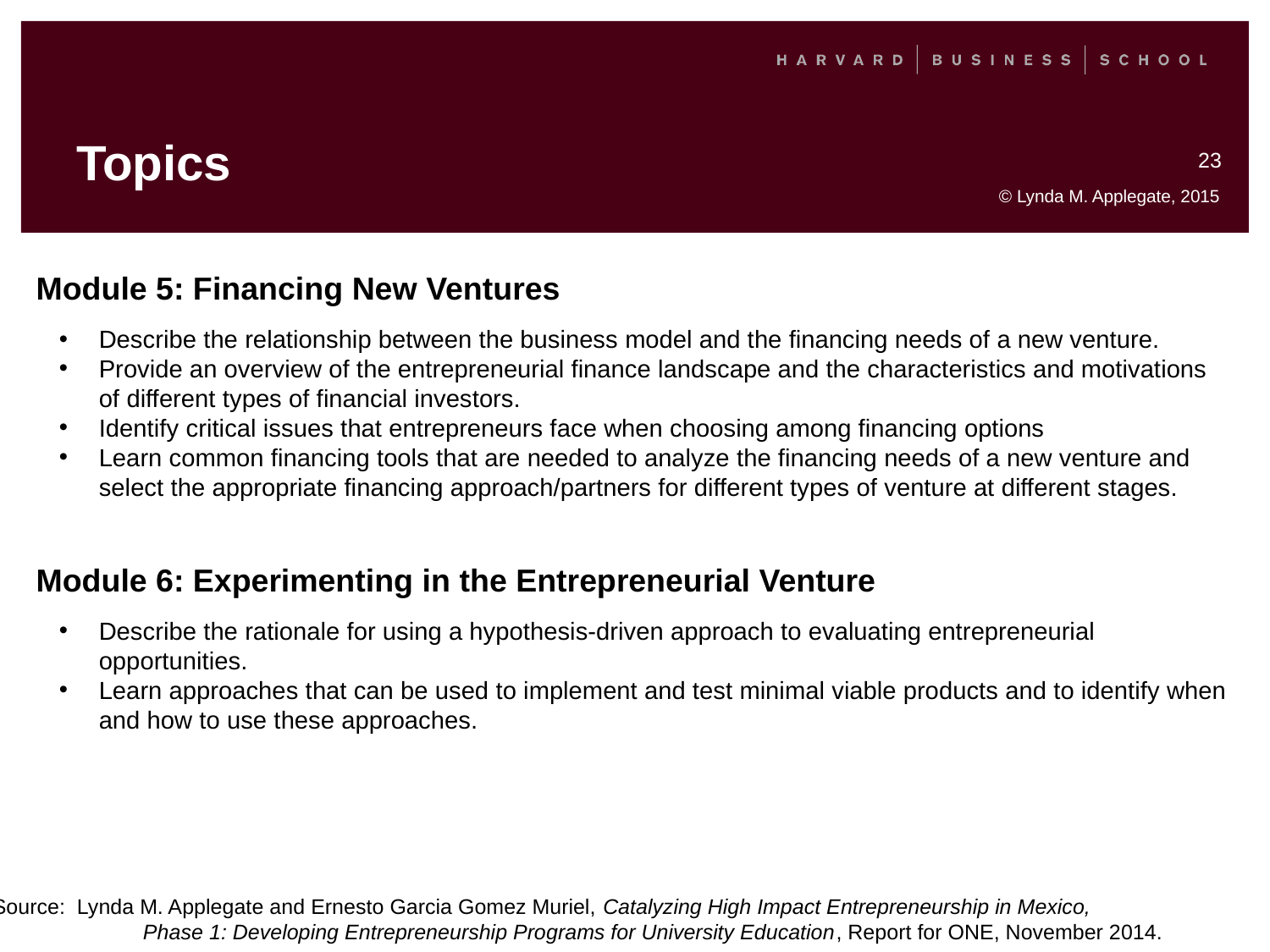

# Topics
23
Module 5: Financing New Ventures

Describe the relationship between the business model and the financing needs of a new venture.
Provide an overview of the entrepreneurial finance landscape and the characteristics and motivations of different types of financial investors.
Identify critical issues that entrepreneurs face when choosing among financing options
Learn common financing tools that are needed to analyze the financing needs of a new venture and select the appropriate financing approach/partners for different types of venture at different stages.

Module 6: Experimenting in the Entrepreneurial Venture

Describe the rationale for using a hypothesis-driven approach to evaluating entrepreneurial opportunities.
Learn approaches that can be used to implement and test minimal viable products and to identify when and how to use these approaches.

Source:  Lynda M. Applegate and Ernesto Garcia Gomez Muriel, Catalyzing High Impact Entrepreneurship in Mexico,
	    Phase 1: Developing Entrepreneurship Programs for University Education, Report for ONE, November 2014.